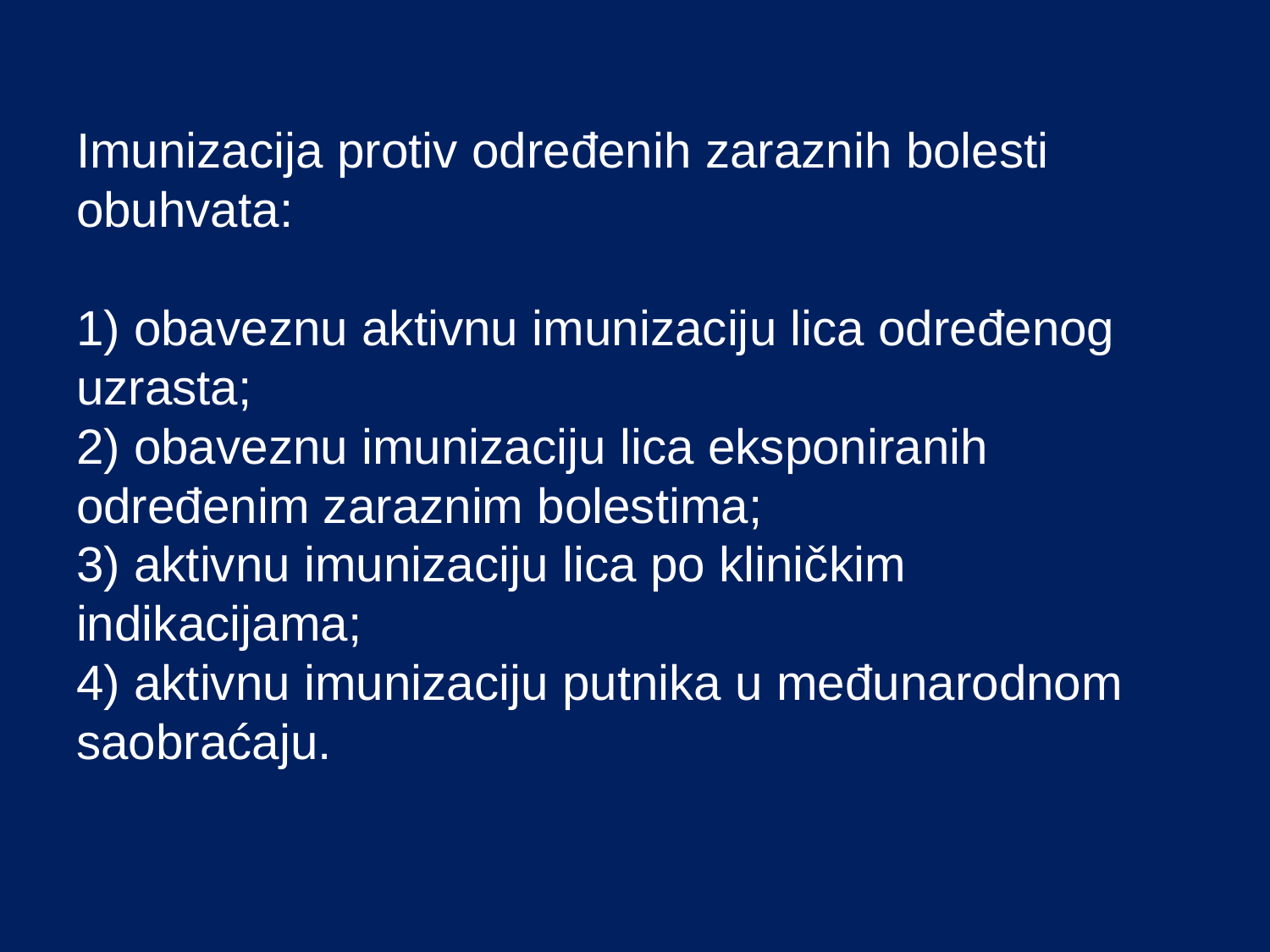

# Imunizacija protiv određenih zaraznih bolesti obuhvata: 1) obaveznu aktivnu imunizaciju lica određenog uzrasta; 2) obaveznu imunizaciju lica eksponiranih određenim zaraznim bolestima; 3) aktivnu imunizaciju lica po kliničkim indikacijama; 4) aktivnu imunizaciju putnika u međunarodnom saobraćaju.